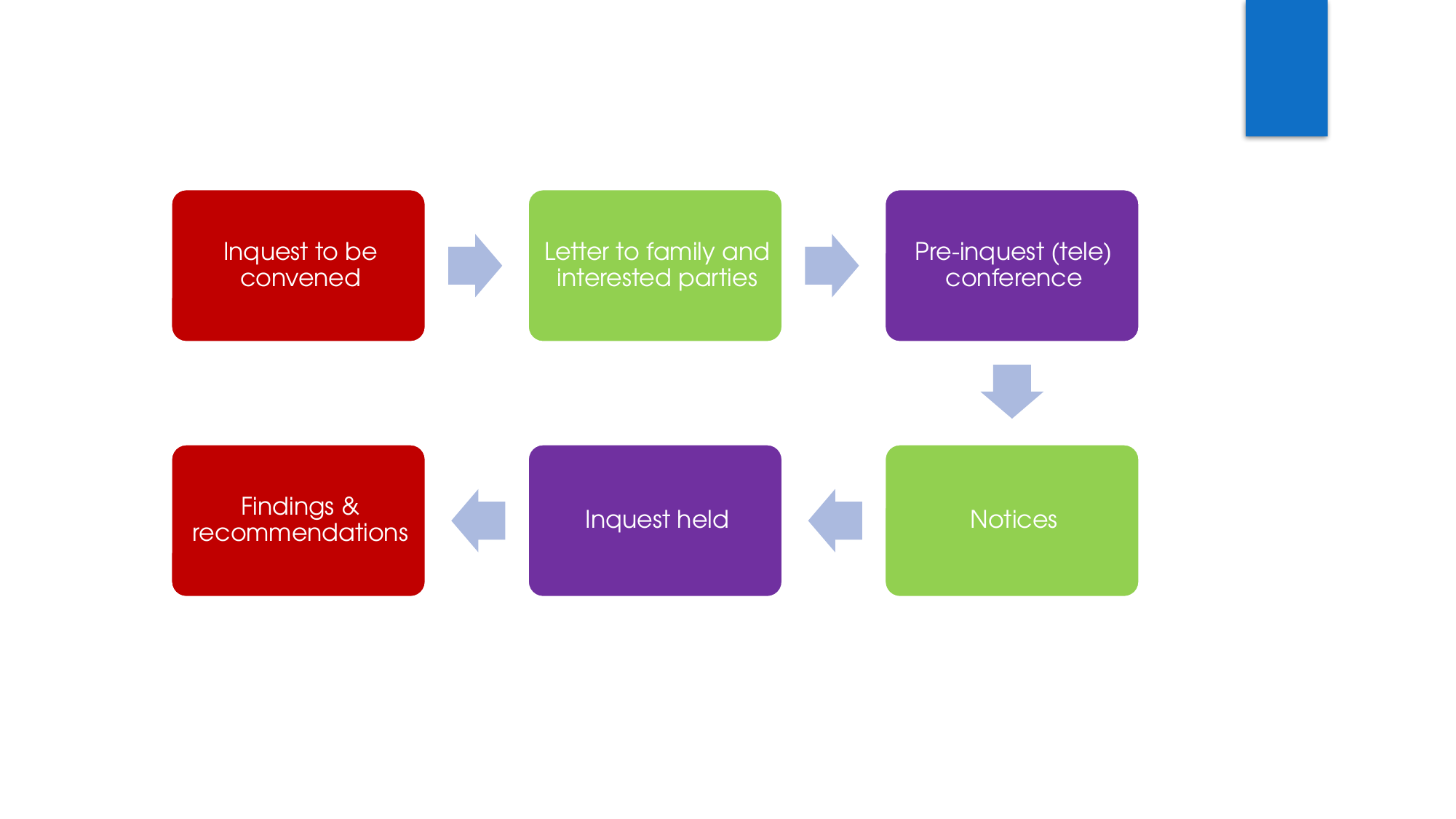

Inquest to be convened

Letter to family and interested parties

Pre-inquest (tele) conference

Notices

Inquest held

Findings & recommendations